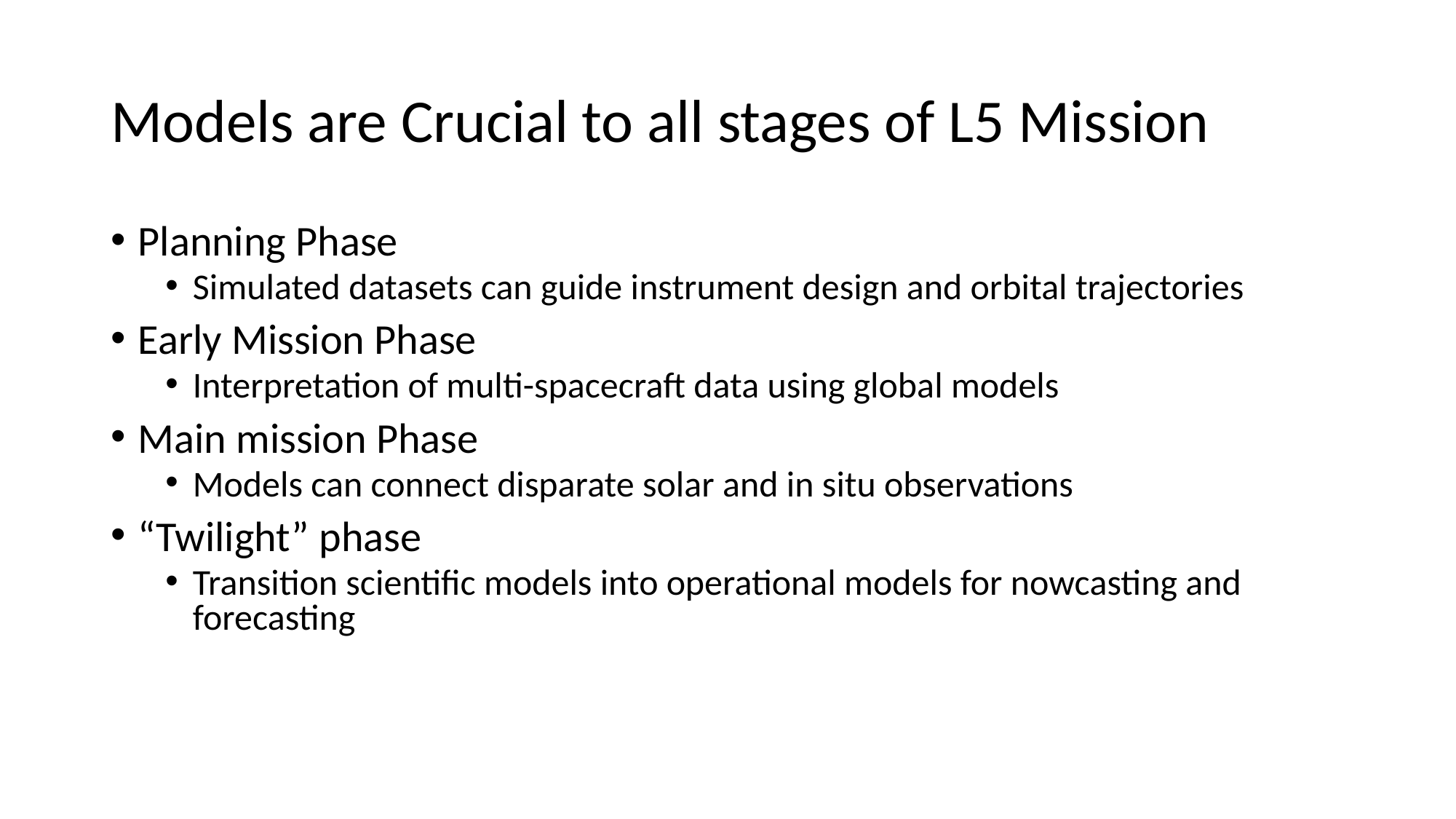

# Models are Crucial to all stages of L5 Mission
Planning Phase
Simulated datasets can guide instrument design and orbital trajectories
Early Mission Phase
Interpretation of multi-spacecraft data using global models
Main mission Phase
Models can connect disparate solar and in situ observations
“Twilight” phase
Transition scientific models into operational models for nowcasting and forecasting